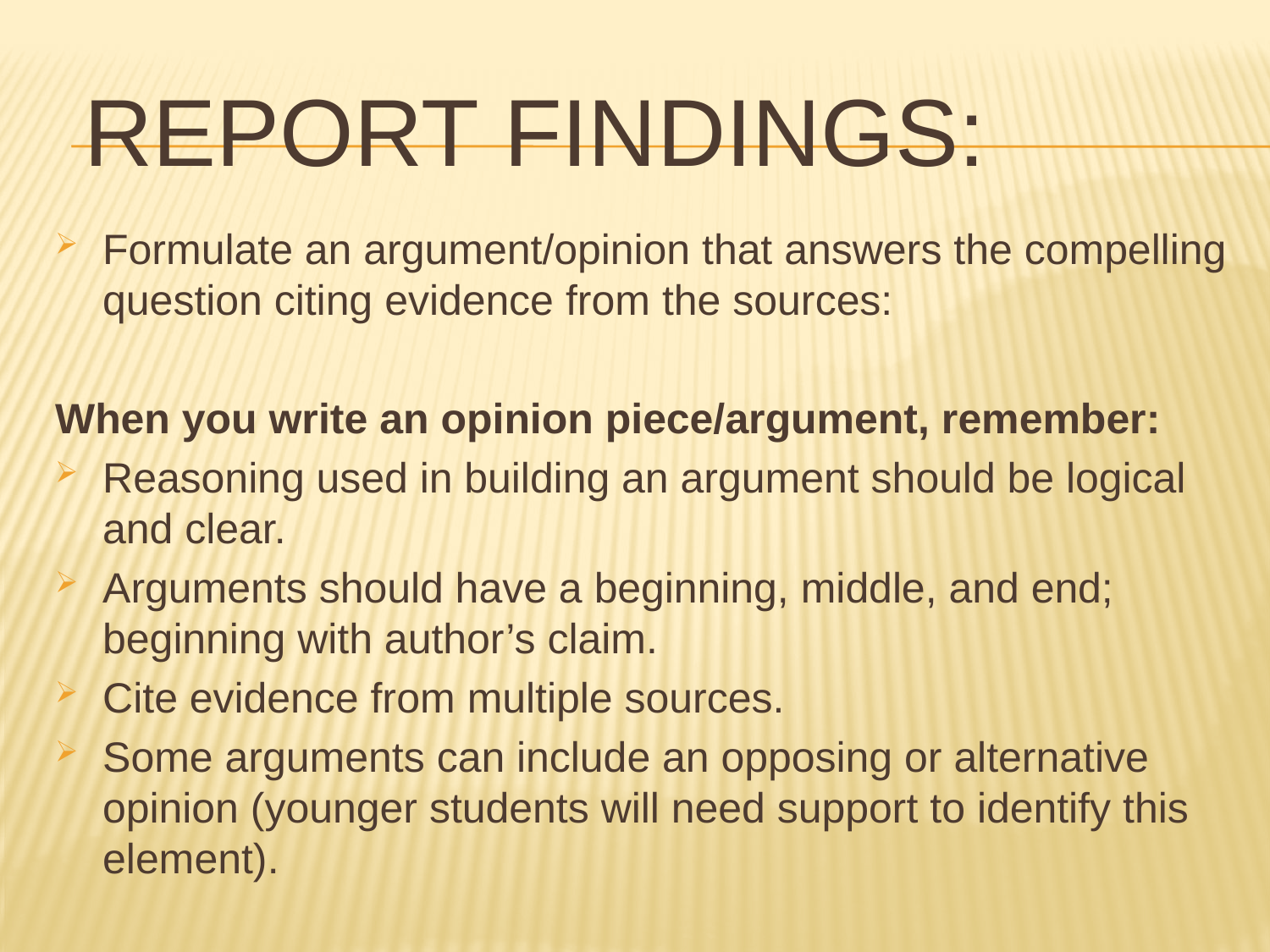

# Report Findings:
Formulate an argument/opinion that answers the compelling question citing evidence from the sources:

When you write an opinion piece/argument, remember:
Reasoning used in building an argument should be logical and clear.
Arguments should have a beginning, middle, and end; beginning with author’s claim.
Cite evidence from multiple sources.
Some arguments can include an opposing or alternative opinion (younger students will need support to identify this element).